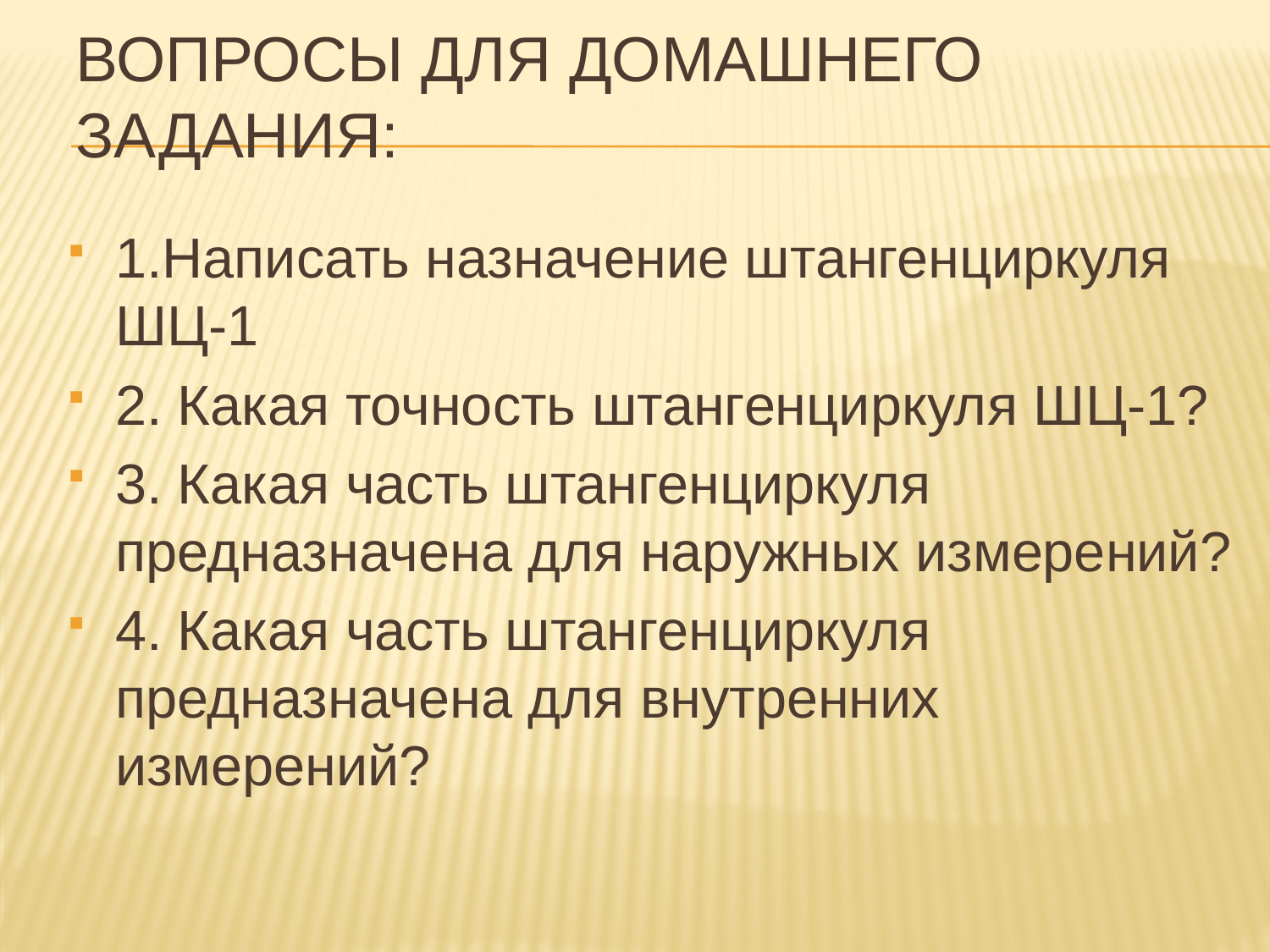

# Вопросы для домашнего задания:
1.Написать назначение штангенциркуля ШЦ-1
2. Какая точность штангенциркуля ШЦ-1?
3. Какая часть штангенциркуля предназначена для наружных измерений?
4. Какая часть штангенциркуля предназначена для внутренних измерений?